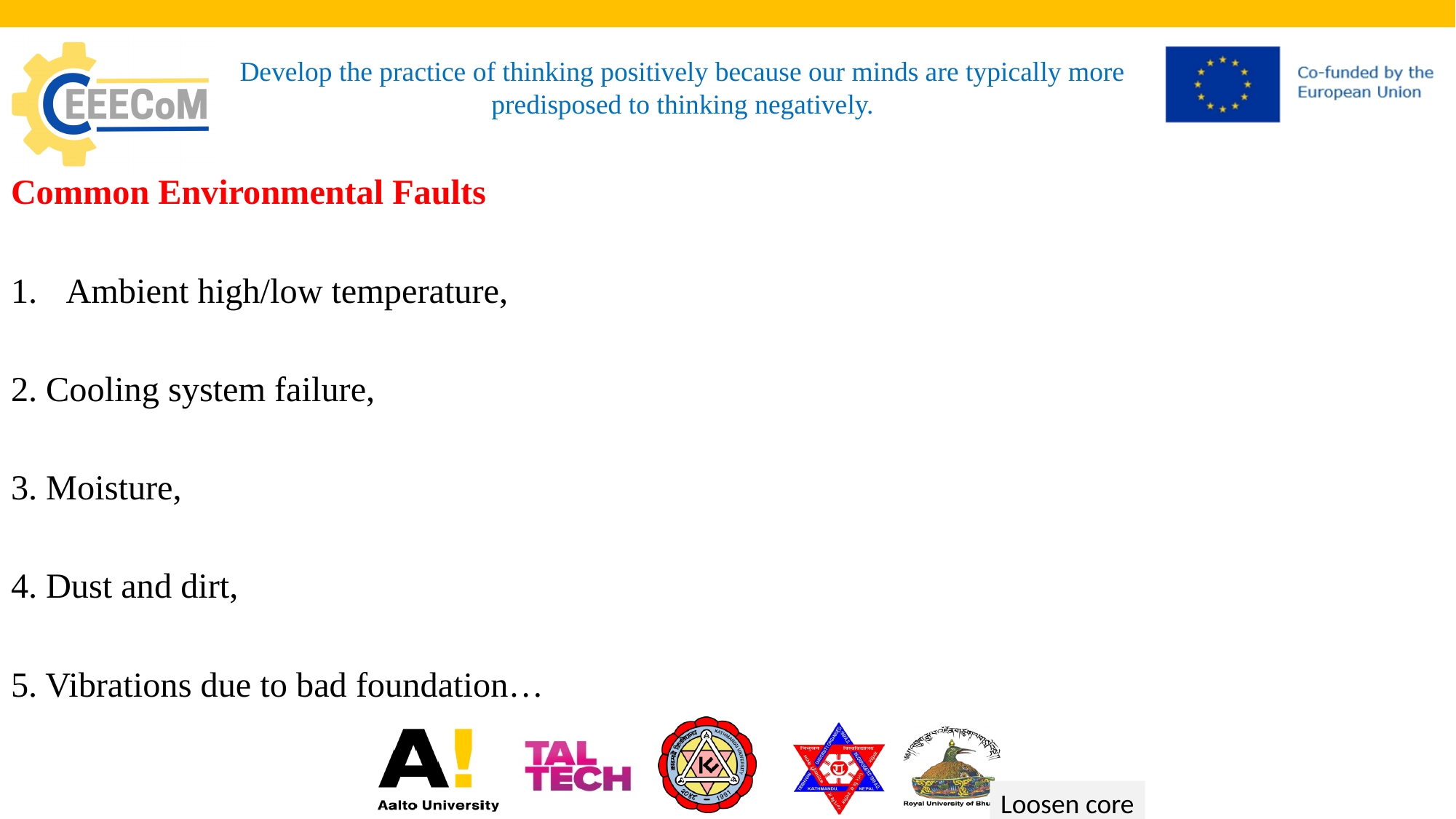

# Develop the practice of thinking positively because our minds are typically more predisposed to thinking negatively.
Common Environmental Faults

Ambient high/low temperature,

2. Cooling system failure,

3. Moisture,

4. Dust and dirt,

5. Vibrations due to bad foundation…

Loosen core